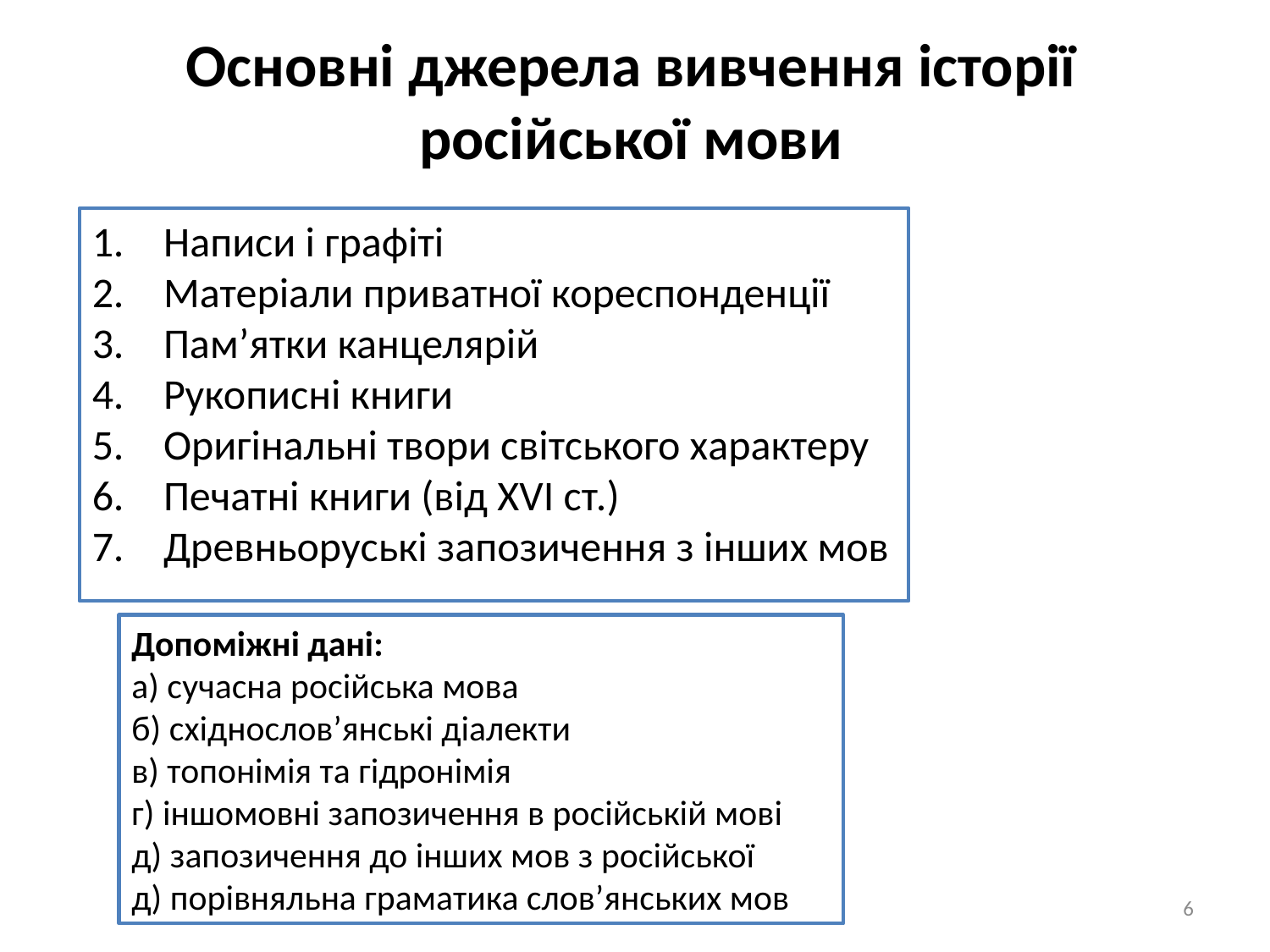

# Основні джерела вивчення історії російської мови
Написи і графіті
Матеріали приватної кореспонденції
Пам’ятки канцелярій
Рукописні книги
Оригінальні твори світського характеру
Печатні книги (від XVІ ст.)
Древньоруські запозичення з інших мов
Допоміжні дані:
а) сучасна російська мова
б) східнослов’янські діалекти
в) топонімія та гідронімія
г) іншомовні запозичення в російській мові
д) запозичення до інших мов з російської
д) порівняльна граматика слов’янських мов
6